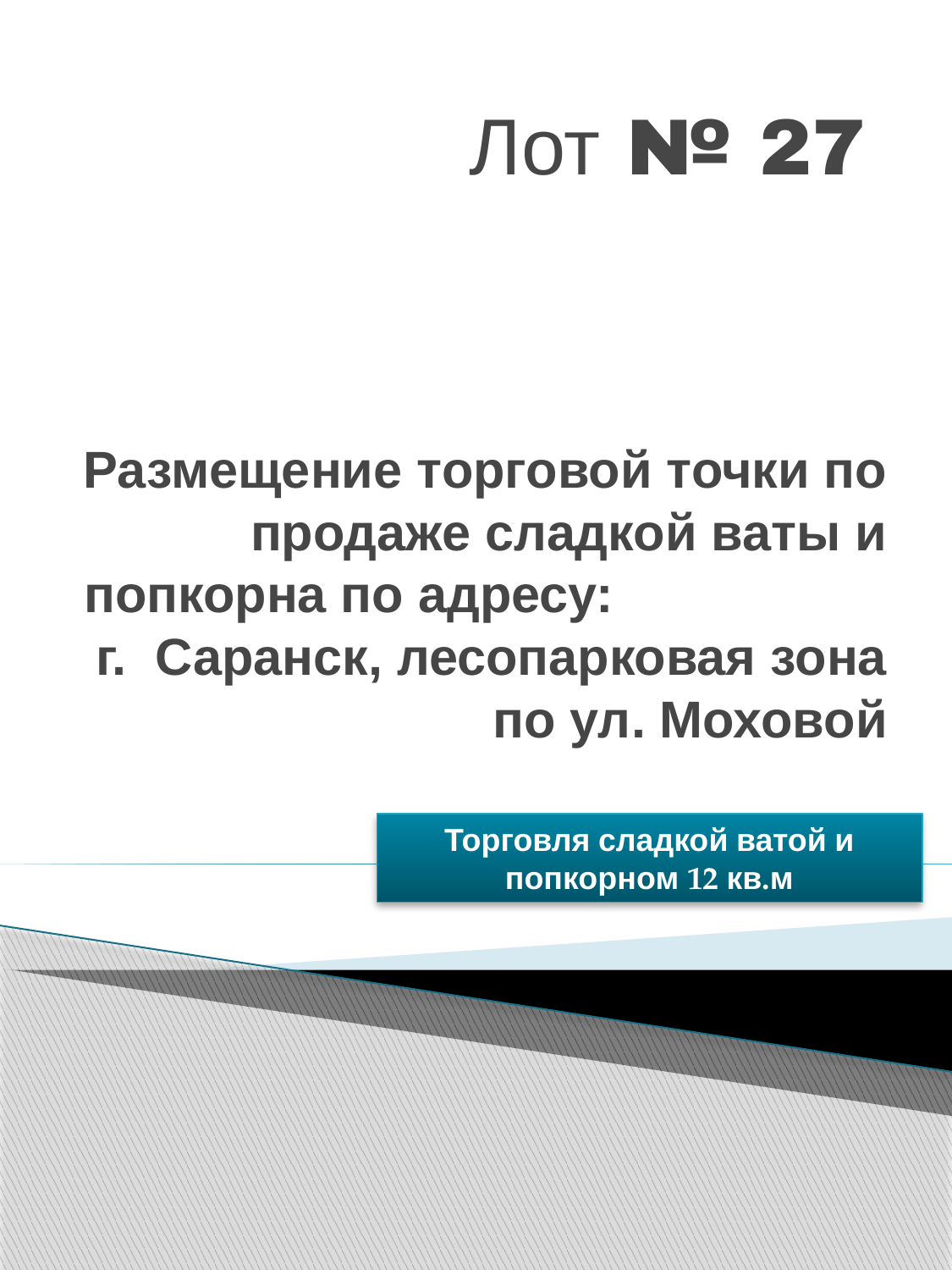

Лот № 27
# Размещение торговой точки по продаже сладкой ваты и попкорна по адресу:                     г.  Саранск, лесопарковая зона по ул. Моховой
Торговля сладкой ватой и попкорном 12 кв.м